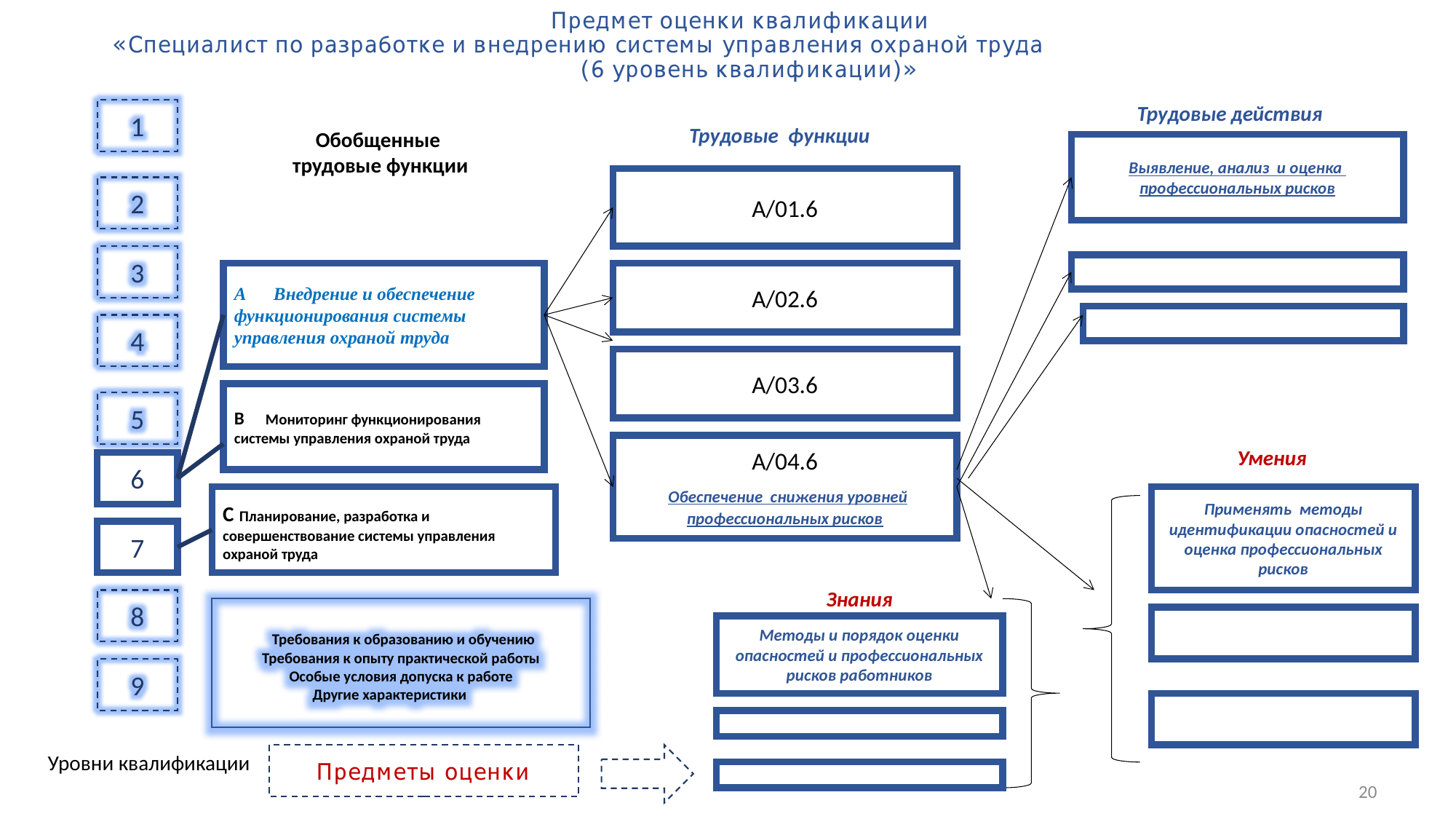

# Предмет оценки квалификации «Специалист по разработке и внедрению системы управления охраной труда (6 уровень квалификации)»
    Трудовые действия
1
     Трудовые  функции
Обобщенные
 трудовые функции
Выявление, анализ  и оценка  профессиональных рисков
А/01.6
2

3

А      Внедрение и обеспечение  функционирования системы управления охраной труда
А/02.6

4
А/03.6
В      Мониторинг функционирования  системы управления охраной труда
5
А/04.6
 Обеспечение  снижения уровней профессиональных рисков
Умения
6
С Планирование, разработка и совершенствование системы управления охраной труда
Применять  методы идентификации опасностей и оценка профессиональных рисков

7
Знания
8
 Требования к образованию и обучению
Требования к опыту практической работы
Особые условия допуска к работе
      Другие характеристики

Методы и порядок оценки опасностей и профессиональных рисков работников
9

Уровни квалификации
Предметы оценки

20